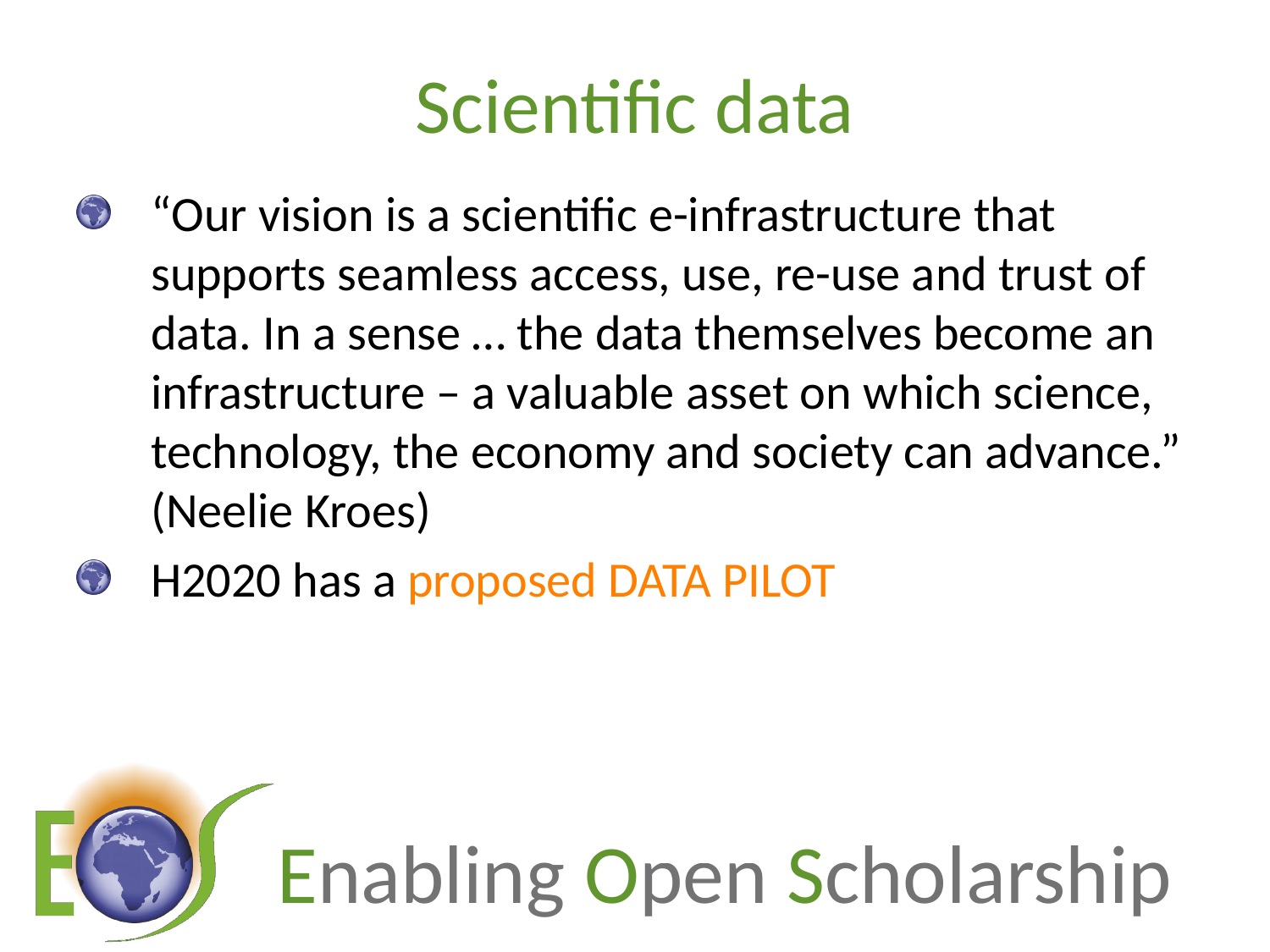

# Scientific data
“Our vision is a scientific e-infrastructure that supports seamless access, use, re-use and trust of data. In a sense … the data themselves become an infrastructure – a valuable asset on which science, technology, the economy and society can advance.” (Neelie Kroes)
H2020 has a proposed DATA PILOT